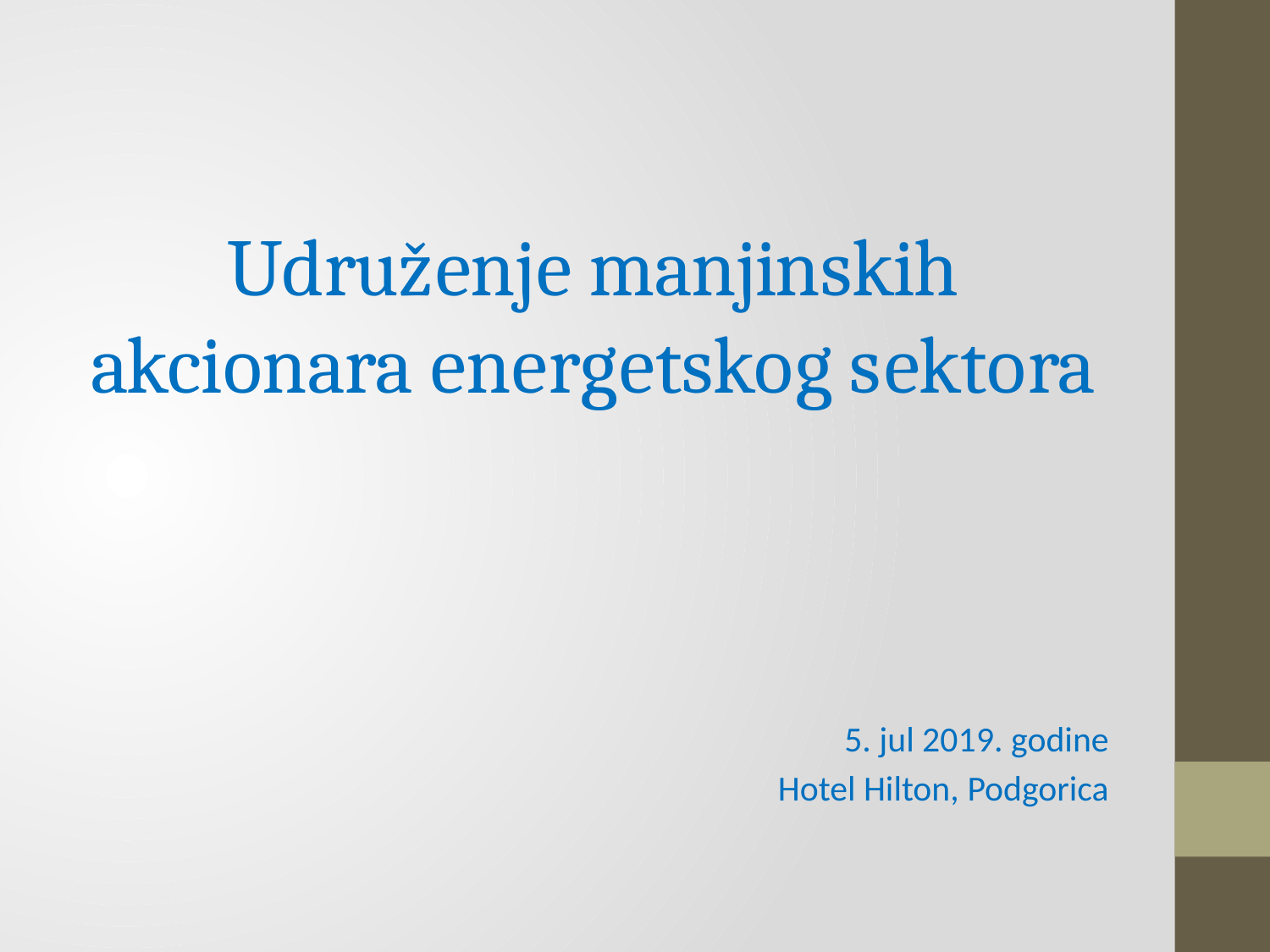

# Udruženje manjinskih akcionara energetskog sektora

5. jul 2019. godine
Hotel Hilton, Podgorica